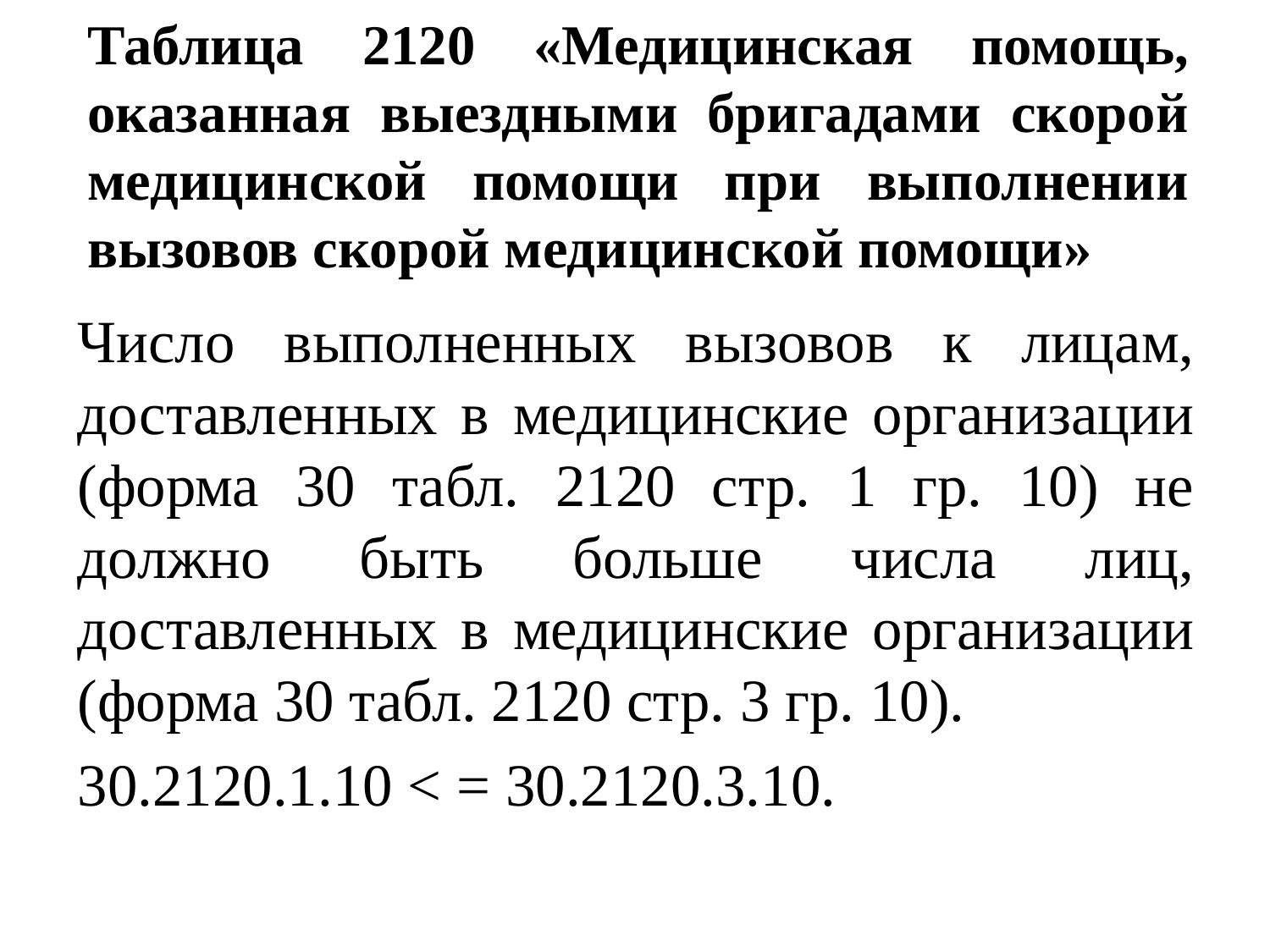

# Таблица 2120 «Медицинская помощь, оказанная выездными бригадами скорой медицинской помощи при выполнении вызовов скорой медицинской помощи»
Число выполненных вызовов к лицам, доставленных в медицинские организации (форма 30 табл. 2120 стр. 1 гр. 10) не должно быть больше числа лиц, доставленных в медицинские организации (форма 30 табл. 2120 стр. 3 гр. 10).
30.2120.1.10 < = 30.2120.3.10.